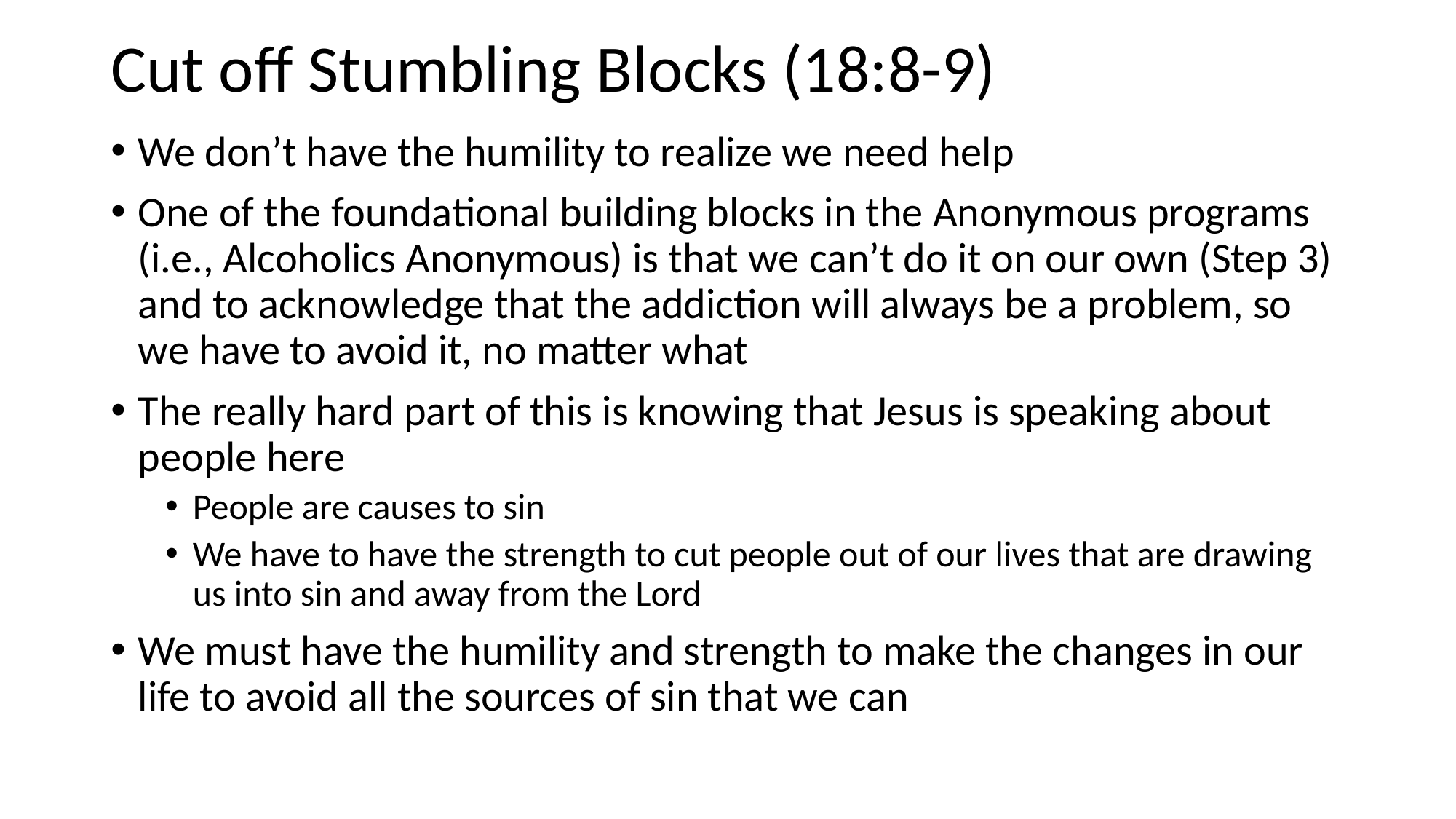

# Cut off Stumbling Blocks (18:8-9)
We don’t have the humility to realize we need help
One of the foundational building blocks in the Anonymous programs (i.e., Alcoholics Anonymous) is that we can’t do it on our own (Step 3) and to acknowledge that the addiction will always be a problem, so we have to avoid it, no matter what
The really hard part of this is knowing that Jesus is speaking about people here
People are causes to sin
We have to have the strength to cut people out of our lives that are drawing us into sin and away from the Lord
We must have the humility and strength to make the changes in our life to avoid all the sources of sin that we can